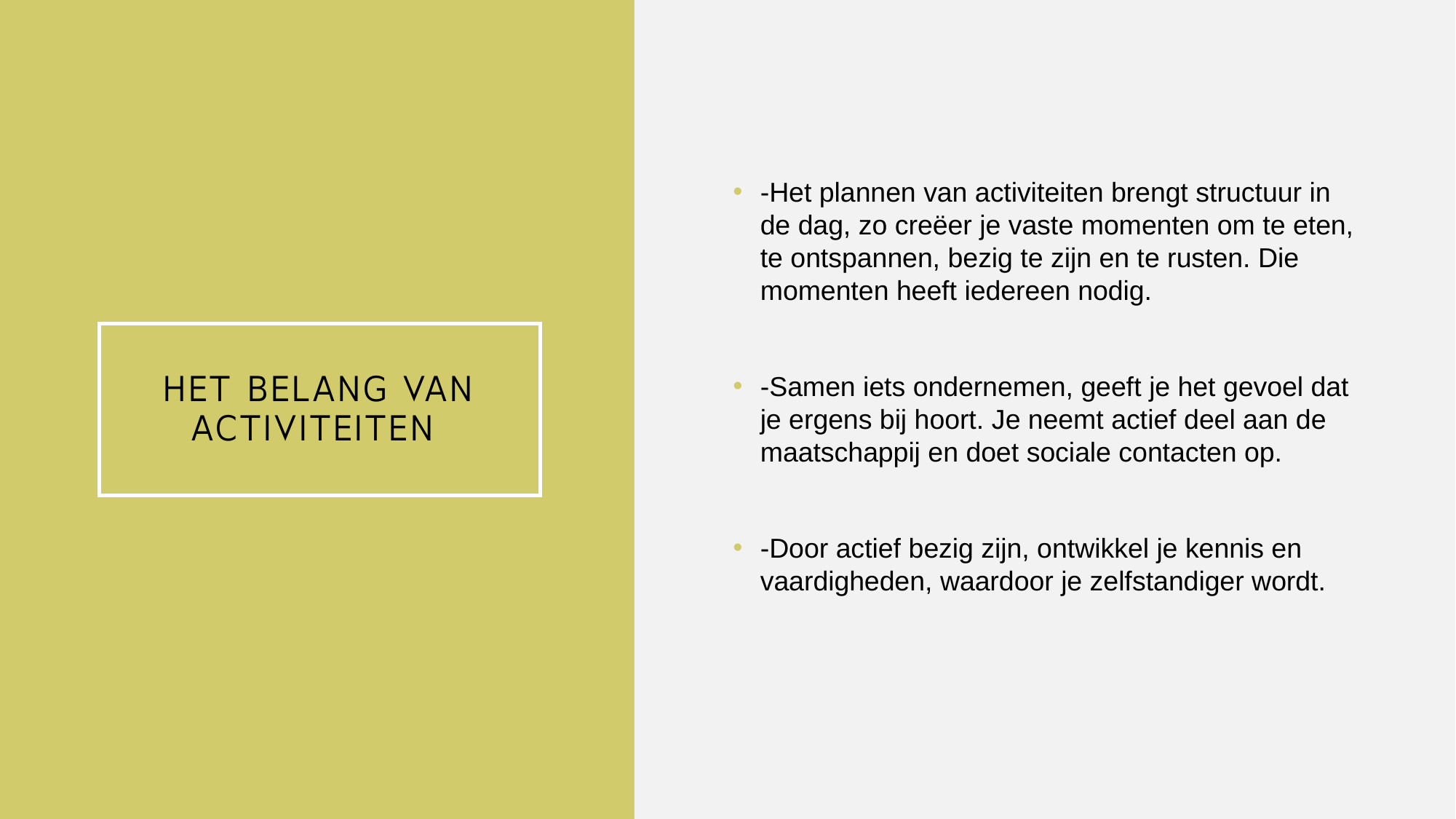

-Het plannen van activiteiten brengt structuur in de dag, zo creëer je vaste momenten om te eten, te ontspannen, bezig te zijn en te rusten. Die momenten heeft iedereen nodig.

-Samen iets ondernemen, geeft je het gevoel dat je ergens bij hoort. Je neemt actief deel aan de maatschappij en doet sociale contacten op.

-Door actief bezig zijn, ontwikkel je kennis en vaardigheden, waardoor je zelfstandiger wordt.

# Het belang van activiteiten